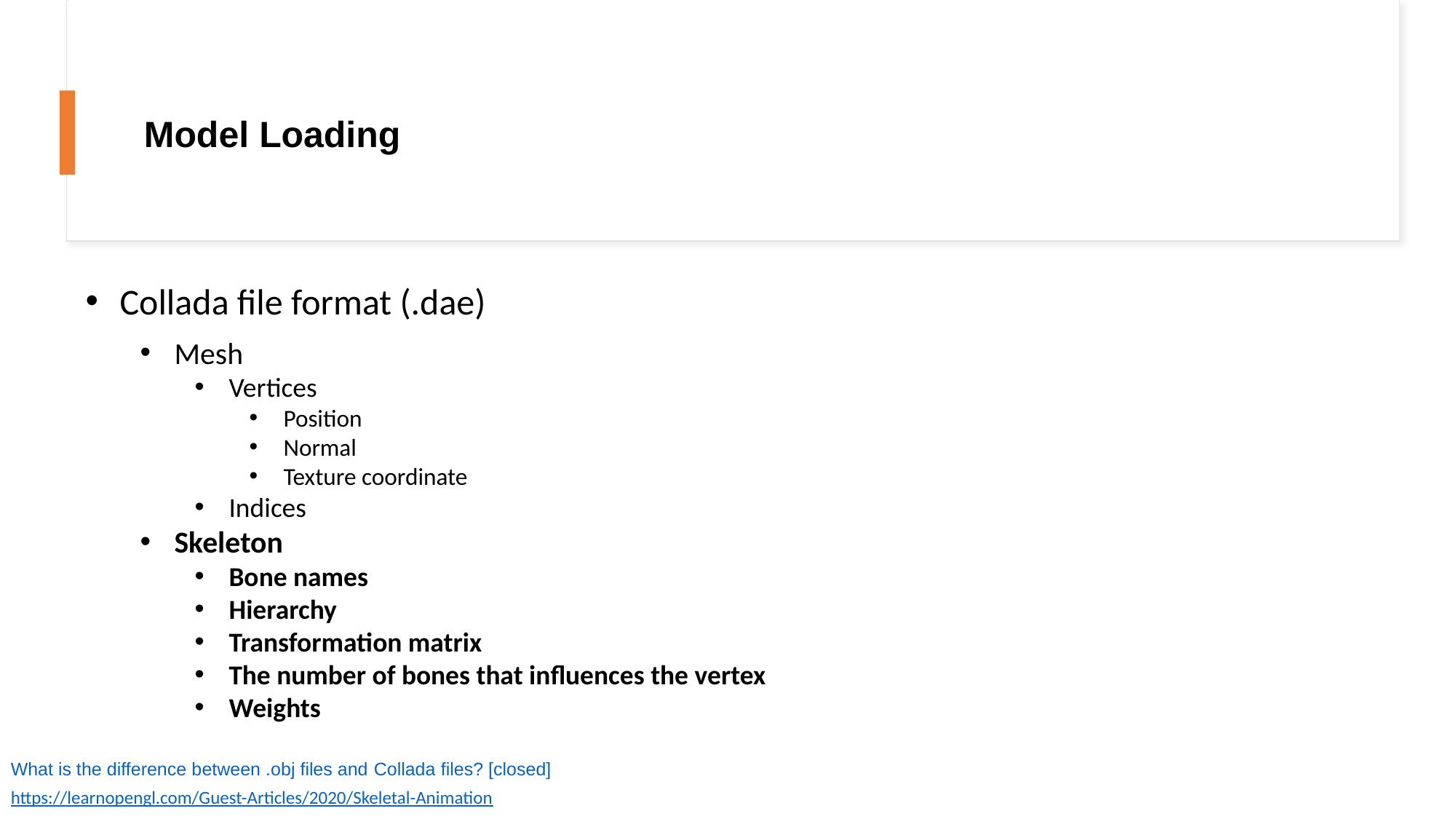

Model Loading

Collada file format (.dae)
Mesh
Vertices
Position
Normal
Texture coordinate
Indices
Skeleton
Bone names
Hierarchy
Transformation matrix
The number of bones that influences the vertex
Weights

What is the difference between .obj files and Collada files? [closed]

https://learnopengl.com/Guest-Articles/2020/Skeletal-Animation